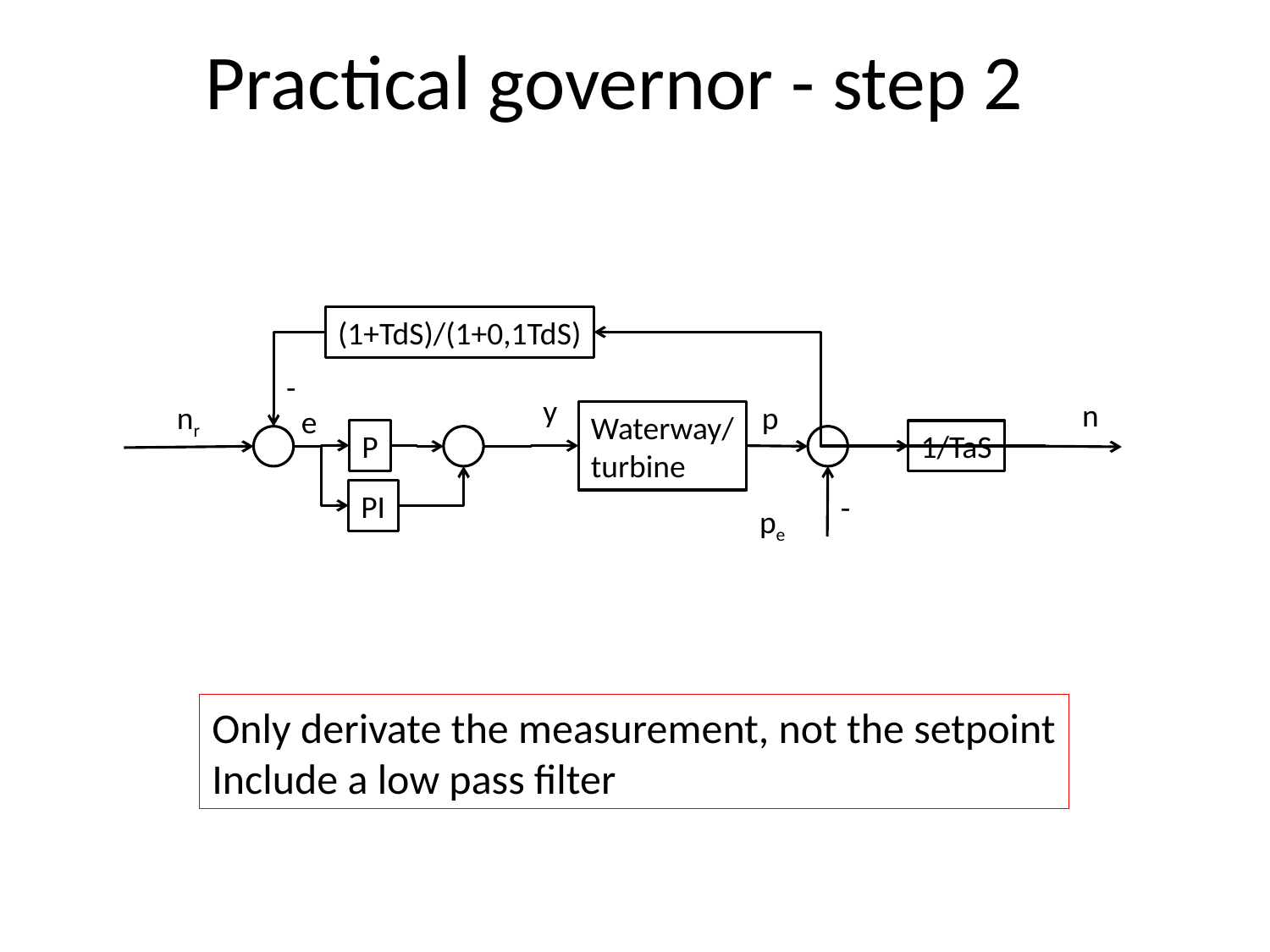

Practical governor - step 2
(1+TdS)/(1+0,1TdS)
-
y
n
nr
p
e
Waterway/
turbine
P
1/TaS

PI
-
pe
Only derivate the measurement, not the setpoint
Include a low pass filter